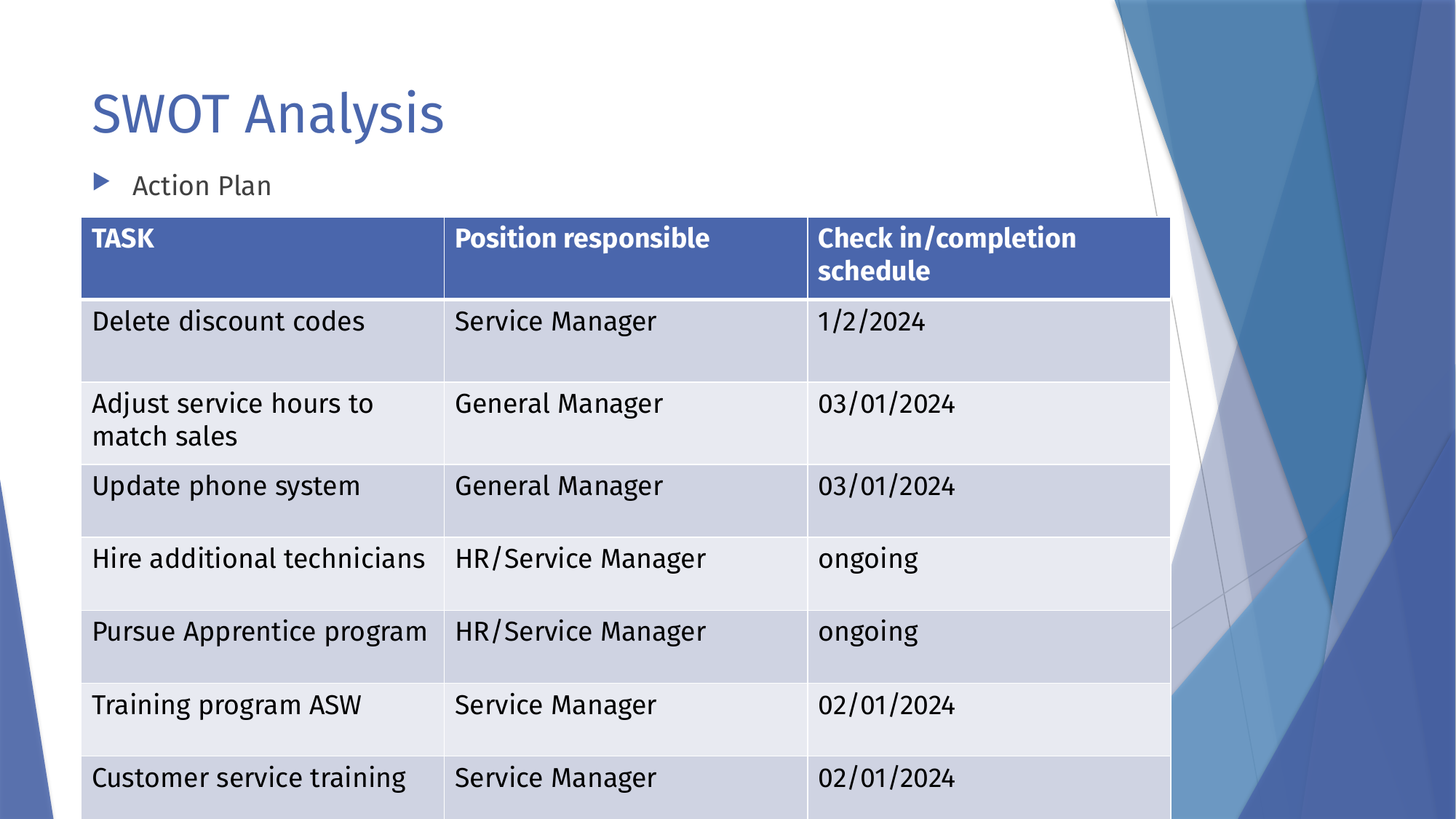

# SWOT Analysis
Action Plan

| TASK | Position responsible | Check in/completion schedule |
| --- | --- | --- |
| Delete discount codes | Service Manager | 1/2/2024 |
| Adjust service hours to match sales | General Manager | 03/01/2024 |
| Update phone system | General Manager | 03/01/2024 |
| Hire additional technicians | HR/Service Manager | ongoing |
| Pursue Apprentice program | HR/Service Manager | ongoing |
| Training program ASW | Service Manager | 02/01/2024 |
| Customer service training | Service Manager | 02/01/2024 |